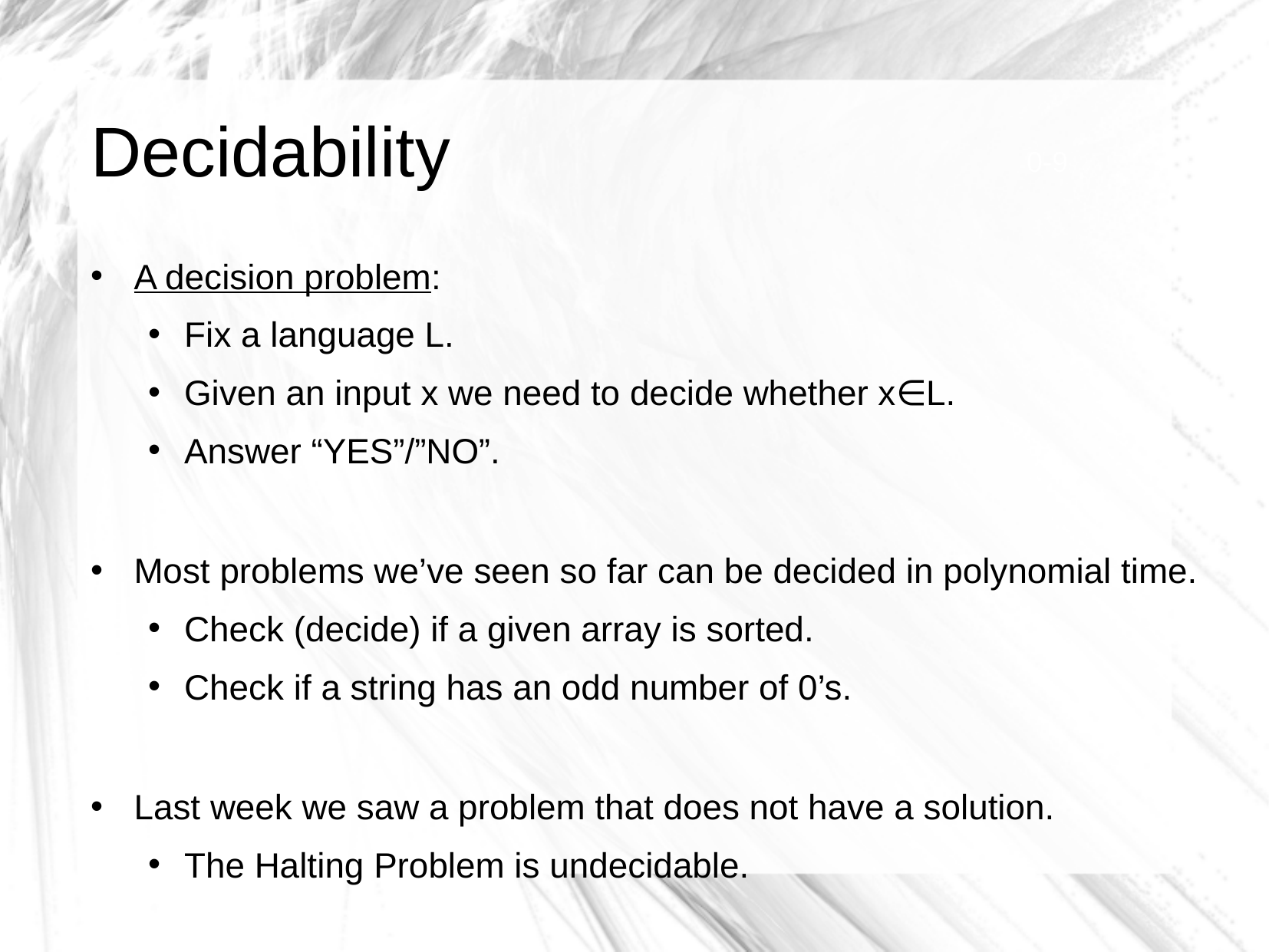

# Decidability
0-9
A decision problem:
Fix a language L.
Given an input x we need to decide whether x∈L.
Answer “YES”/”NO”.

Most problems we’ve seen so far can be decided in polynomial time.
Check (decide) if a given array is sorted.
Check if a string has an odd number of 0’s.

Last week we saw a problem that does not have a solution.
The Halting Problem is undecidable.